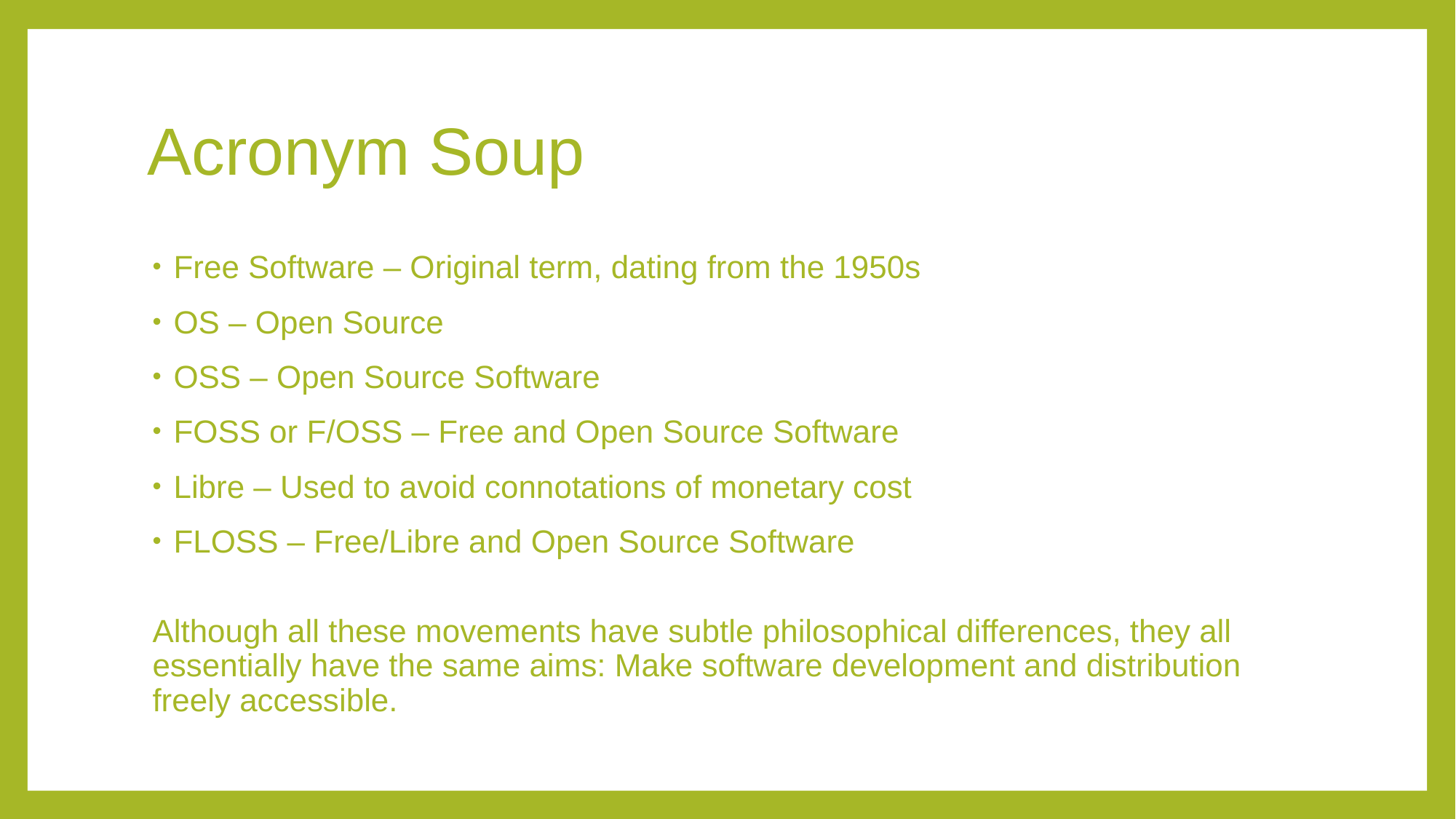

# Acronym Soup
Free Software – Original term, dating from the 1950s
OS – Open Source
OSS – Open Source Software
FOSS or F/OSS – Free and Open Source Software
Libre – Used to avoid connotations of monetary cost
FLOSS – Free/Libre and Open Source Software
Although all these movements have subtle philosophical differences, they all essentially have the same aims: Make software development and distribution freely accessible.